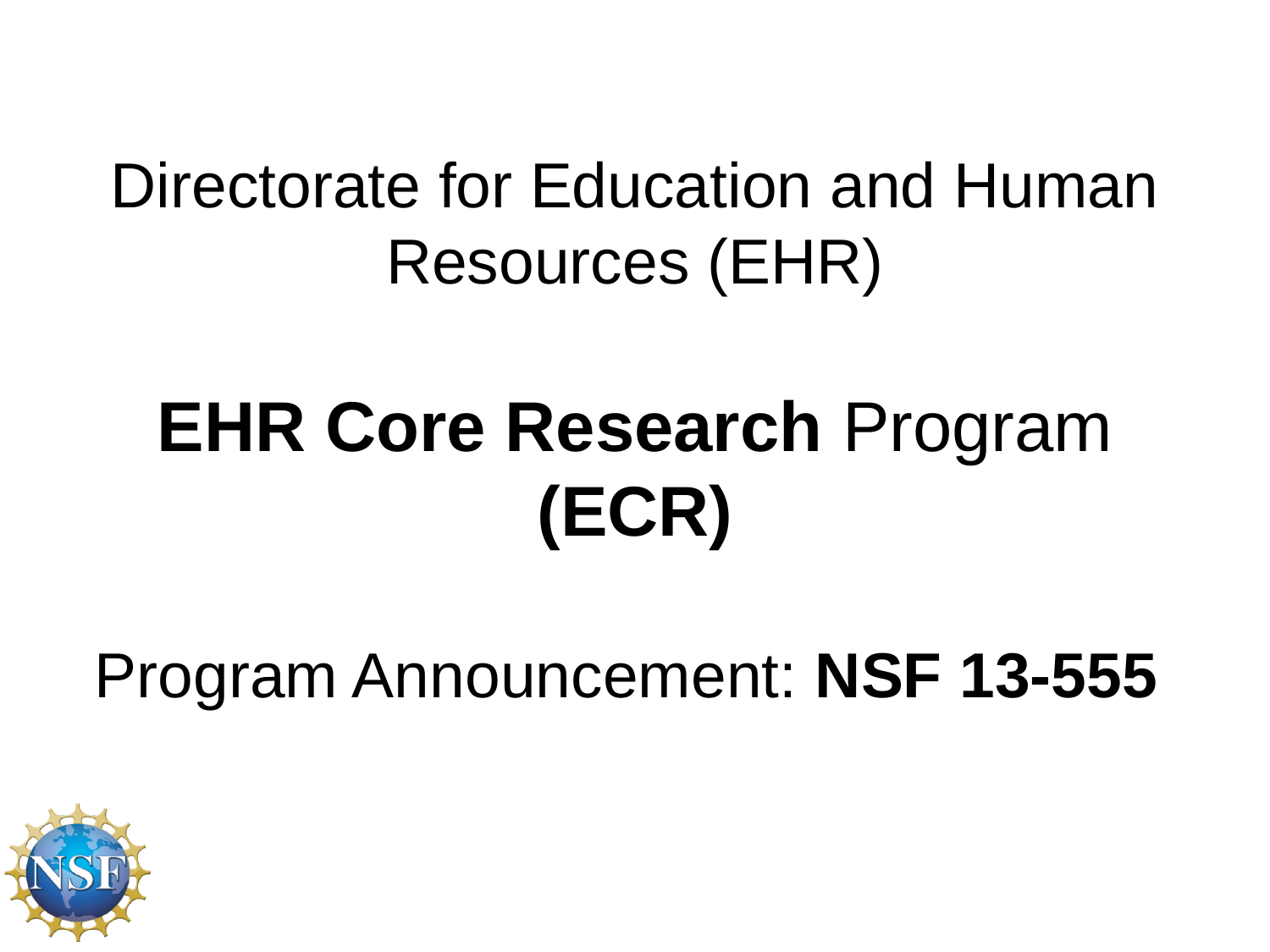

# Directorate for Education and Human Resources (EHR) EHR Core Research Program (ECR) Program Announcement: NSF 13-555